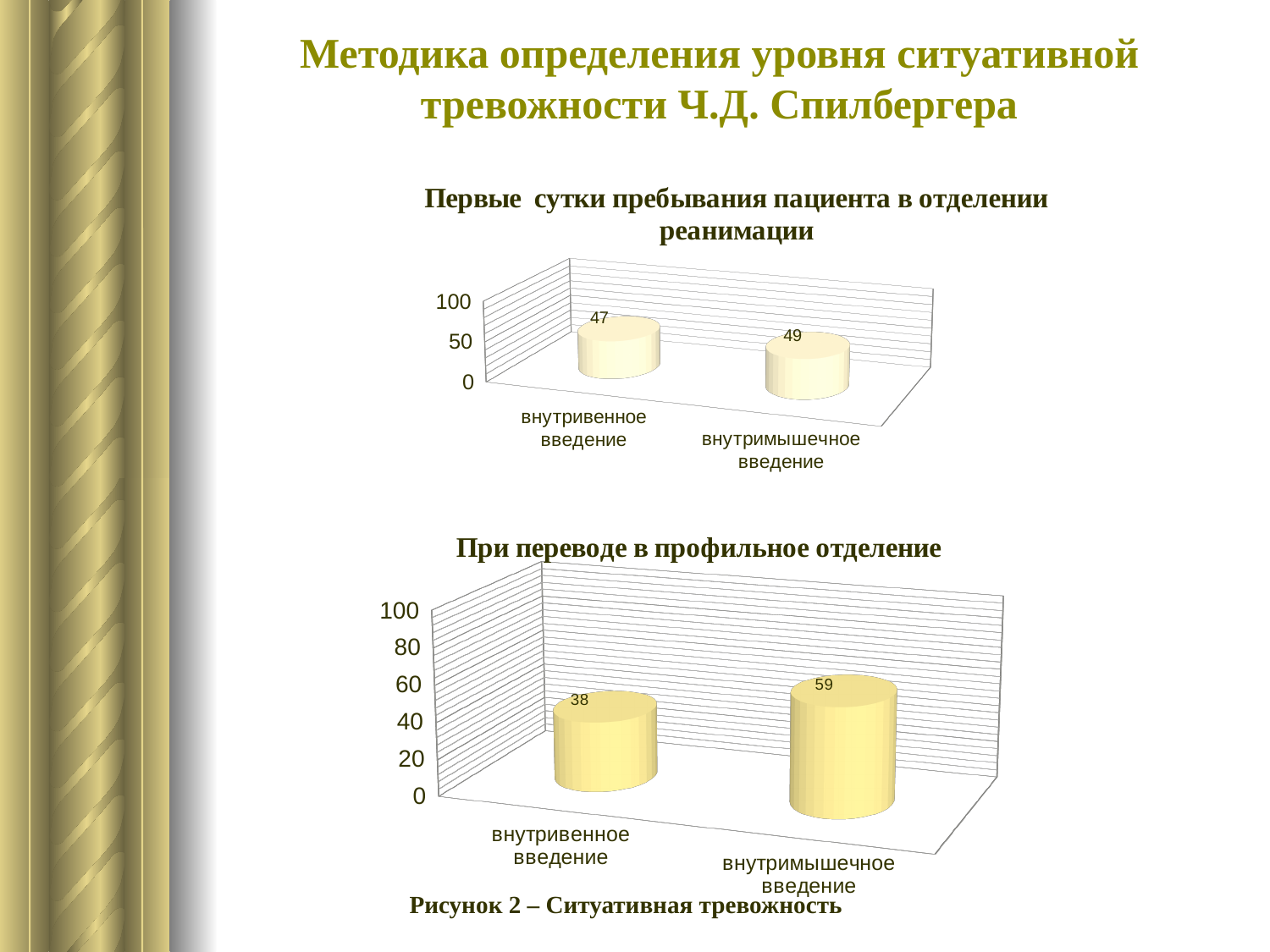

Методика определения уровня ситуативной тревожности Ч.Д. Спилбергера

[unsupported chart]

[unsupported chart]

Рисунок 2 – Ситуативная тревожность